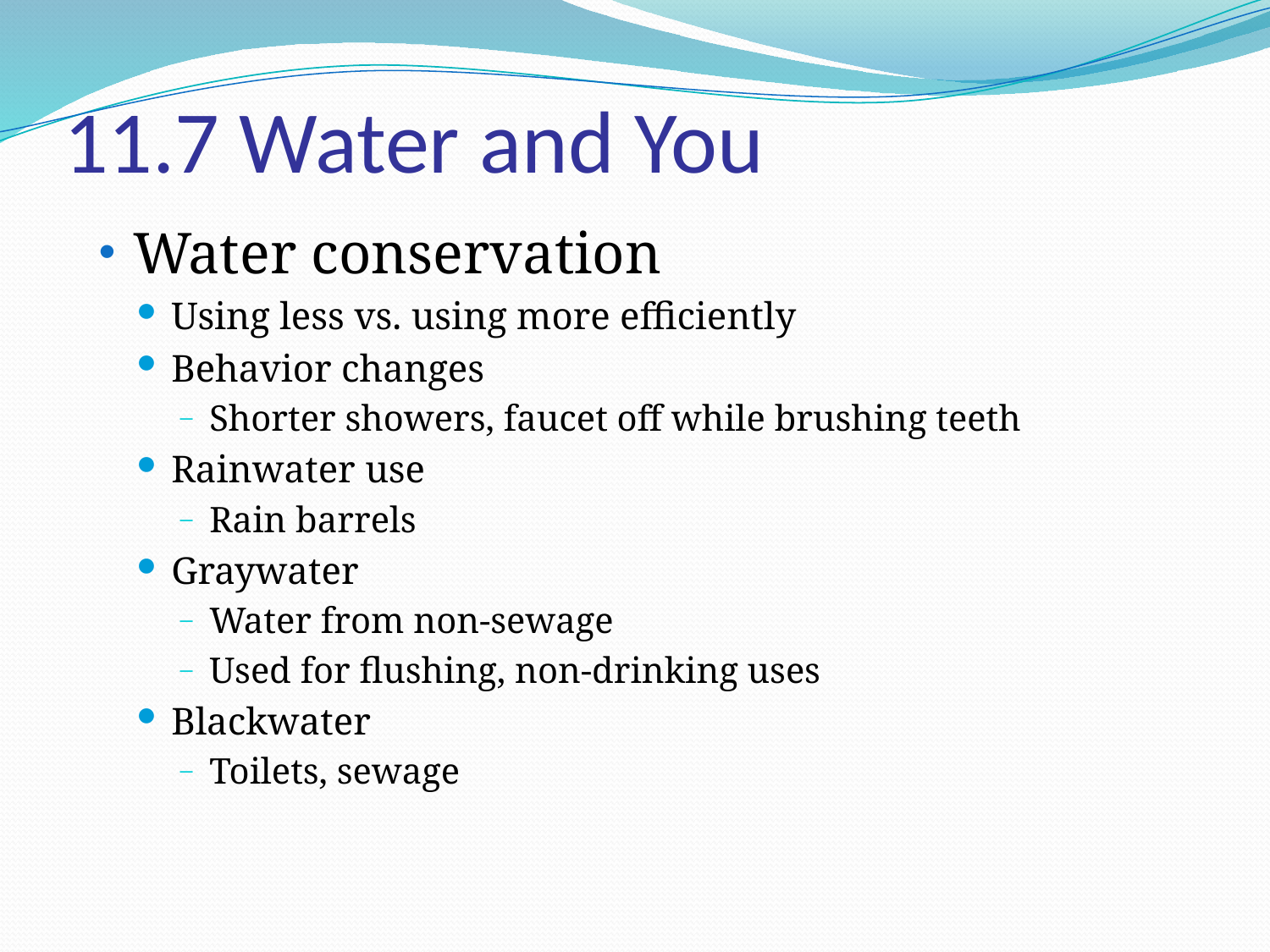

# 11.7 Water and You
Water conservation
Using less vs. using more efficiently
Behavior changes
Shorter showers, faucet off while brushing teeth
Rainwater use
Rain barrels
Graywater
Water from non-sewage
Used for flushing, non-drinking uses
Blackwater
Toilets, sewage